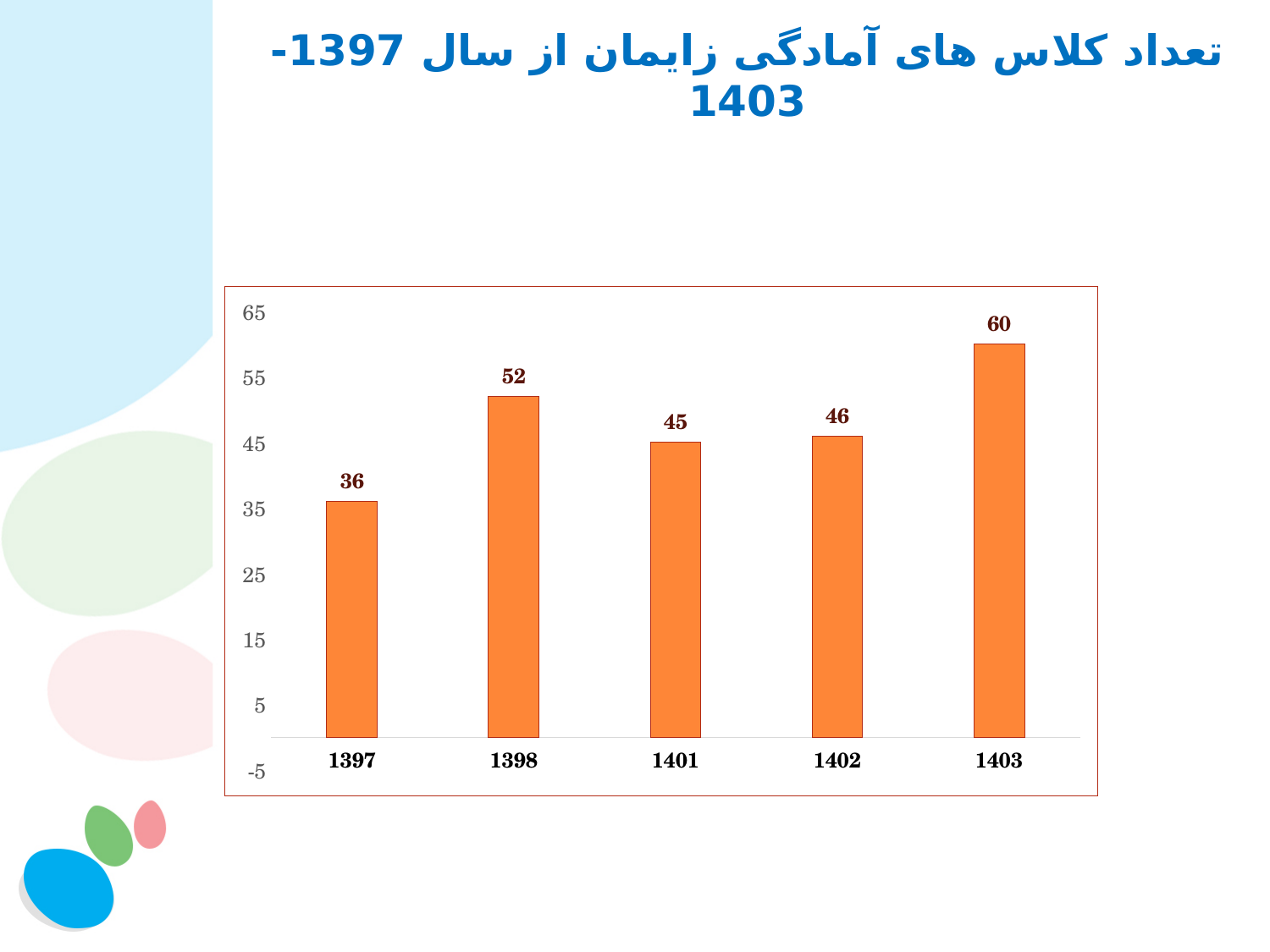

# تعداد کلاس های آمادگی زایمان از سال 1397-1403

### Chart

| Category | Series 1 |
|---|---|
| 1397 | 36.0 |
| 1398 | 52.0 |
| 1401 | 45.0 |
| 1402 | 46.0 |
| 1403 | 60.0 |